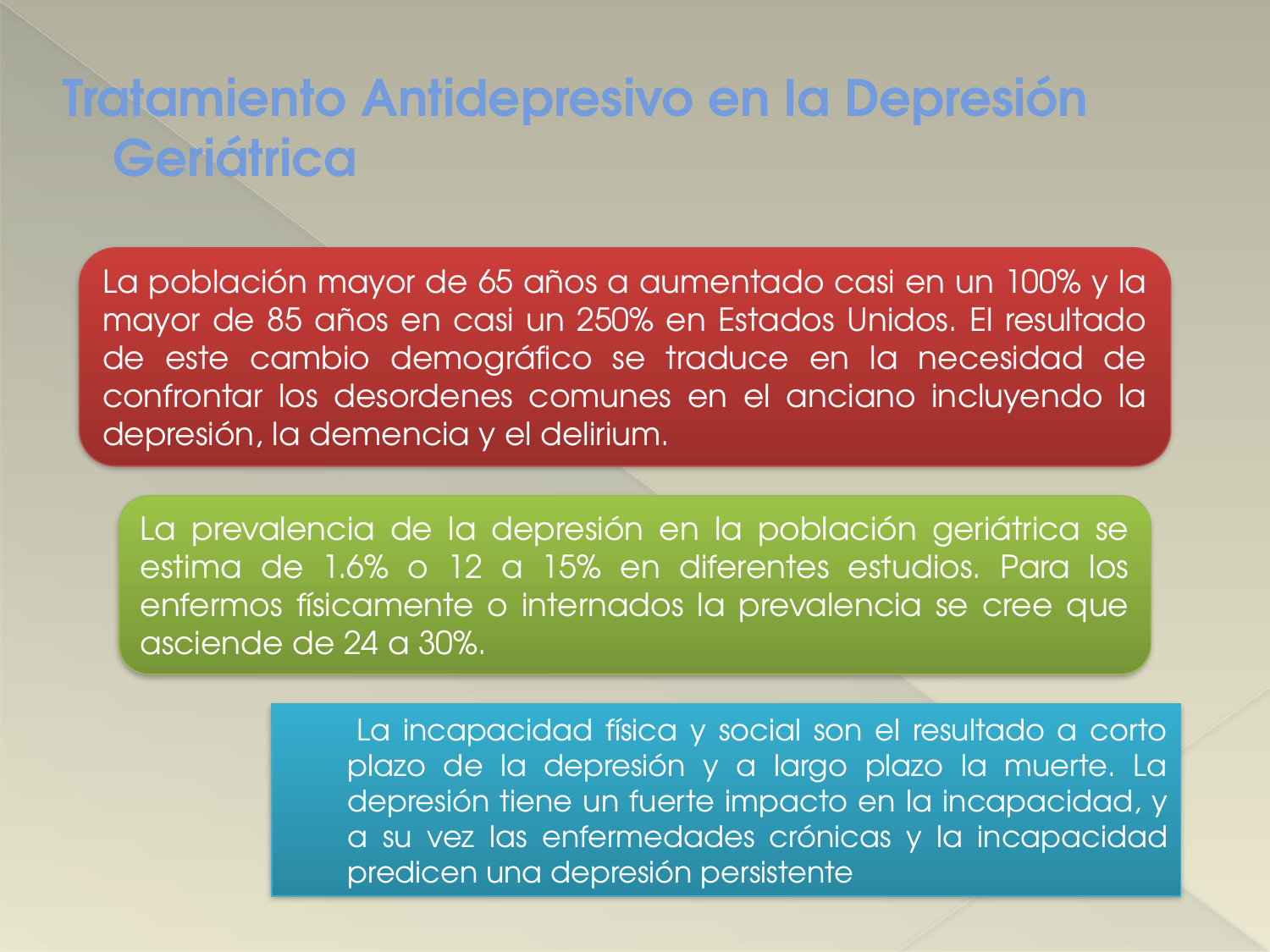

# Tratamiento Antidepresivo en la Depresión Geriátrica
La población mayor de 65 años a aumentado casi en un 100% y la mayor de 85 años en casi un 250% en Estados Unidos. El resultado de este cambio demográfico se traduce en la necesidad de confrontar los desordenes comunes en el anciano incluyendo la depresión, la demencia y el delirium.
La prevalencia de la depresión en la población geriátrica se estima de 1.6% o 12 a 15% en diferentes estudios. Para los enfermos físicamente o internados la prevalencia se cree que asciende de 24 a 30%.
     La incapacidad física y social son el resultado a corto plazo de la depresión y a largo plazo la muerte. La depresión tiene un fuerte impacto en la incapacidad, y a su vez las enfermedades crónicas y la incapacidad predicen una depresión persistente